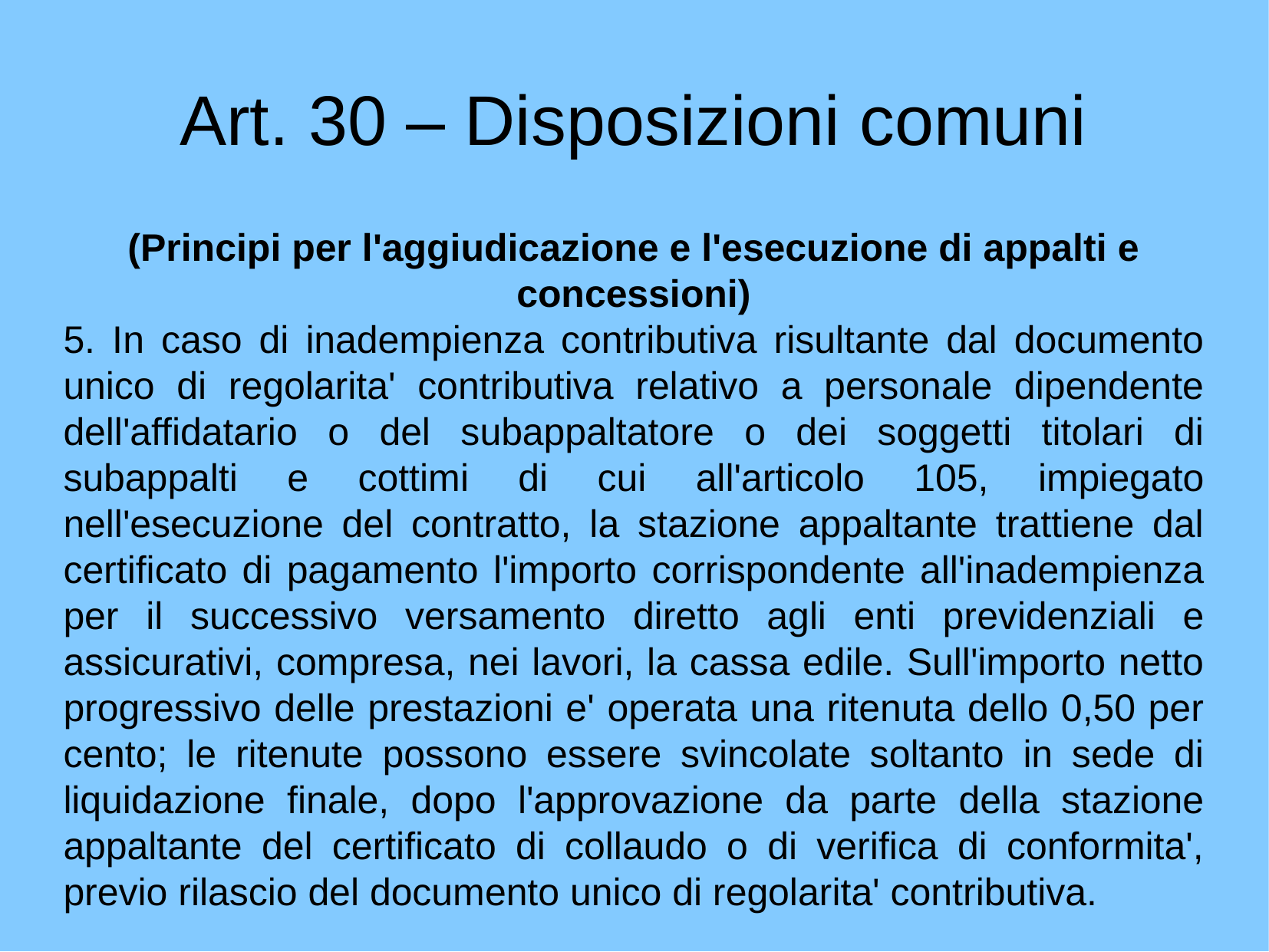

Art. 30 – Disposizioni comuni
(Principi per l'aggiudicazione e l'esecuzione di appalti e concessioni)
5. In caso di inadempienza contributiva risultante dal documento unico di regolarita' contributiva relativo a personale dipendente dell'affidatario o del subappaltatore o dei soggetti titolari di subappalti e cottimi di cui all'articolo 105, impiegato nell'esecuzione del contratto, la stazione appaltante trattiene dal certificato di pagamento l'importo corrispondente all'inadempienza per il successivo versamento diretto agli enti previdenziali e assicurativi, compresa, nei lavori, la cassa edile. Sull'importo netto progressivo delle prestazioni e' operata una ritenuta dello 0,50 per cento; le ritenute possono essere svincolate soltanto in sede di liquidazione finale, dopo l'approvazione da parte della stazione appaltante del certificato di collaudo o di verifica di conformita', previo rilascio del documento unico di regolarita' contributiva.